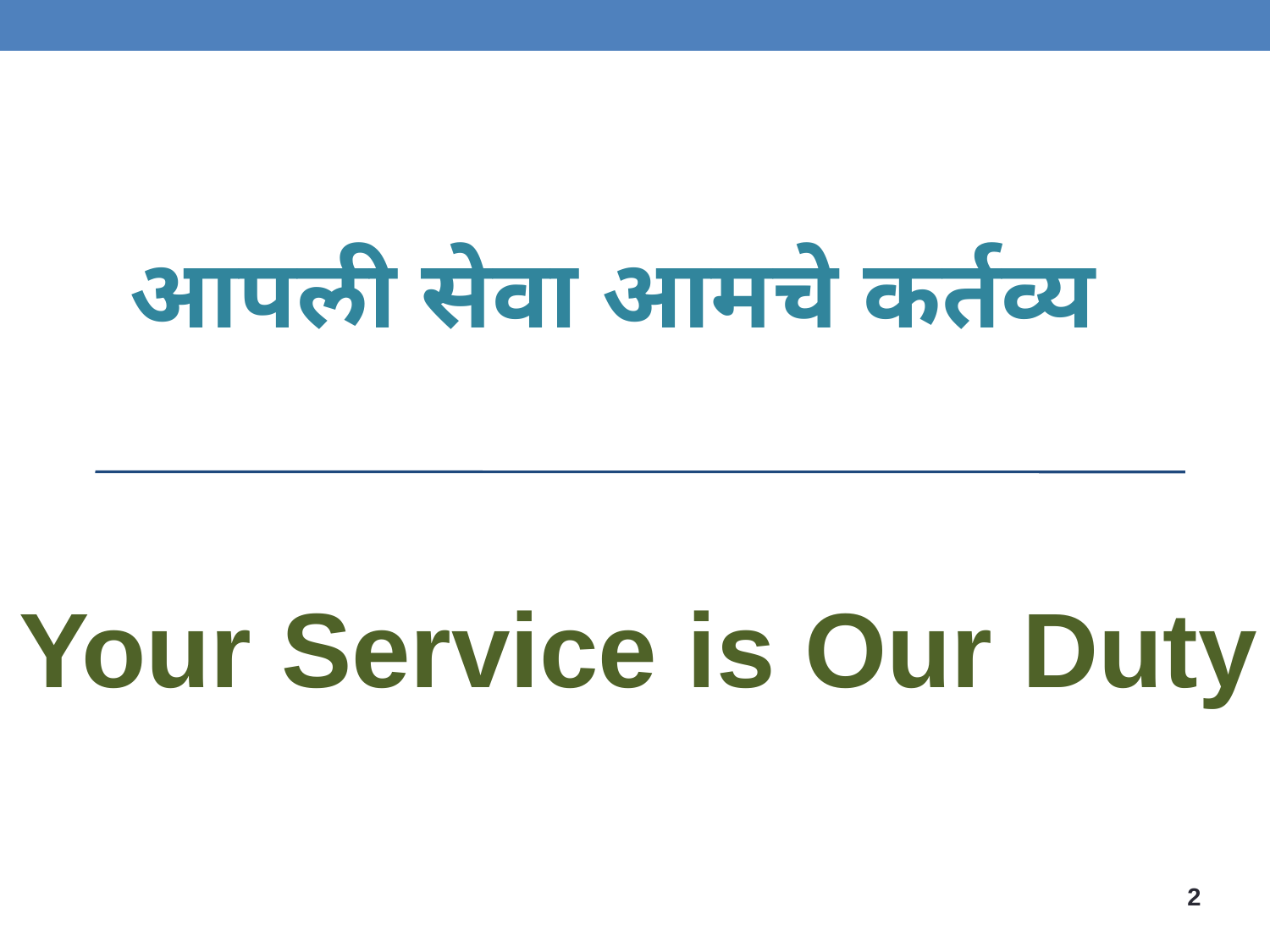

आपली सेवा आमचे कर्तव्य
Your Service is Our Duty
2